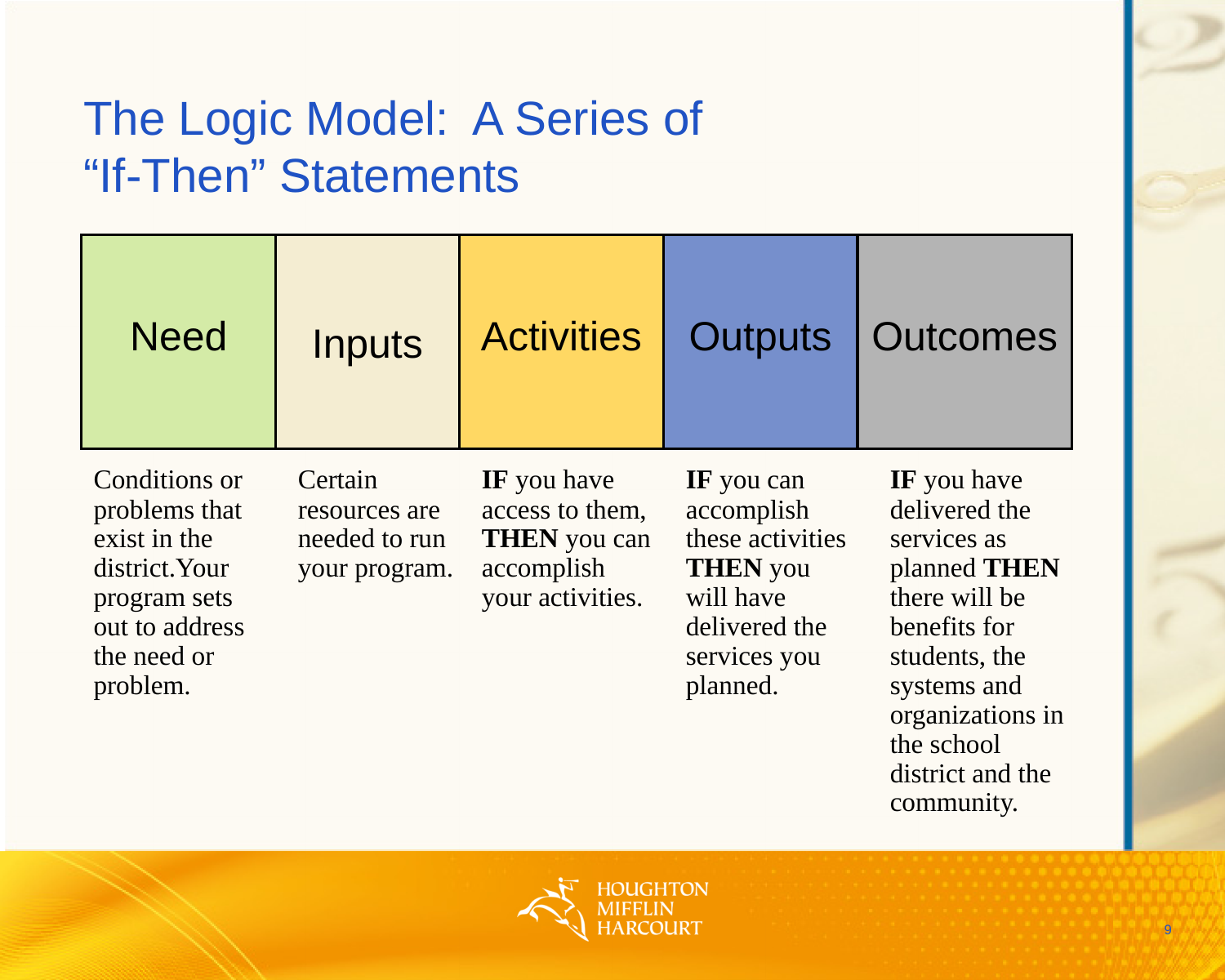

The Logic Model:  A Series of
“If-Then” Statements

Need

Inputs

Activities

Outputs

Outcomes

Conditions or problems that exist in the district.Your program sets out to address the need or problem.
Certain resources are needed to run your program.
IF you have access to them, THEN you can accomplish your activities.
IF you can accomplish these activities THEN you will have delivered the services you planned.
IF you have delivered the services as planned THEN there will be benefits for students, the systems and organizations in the school district and the community.
9